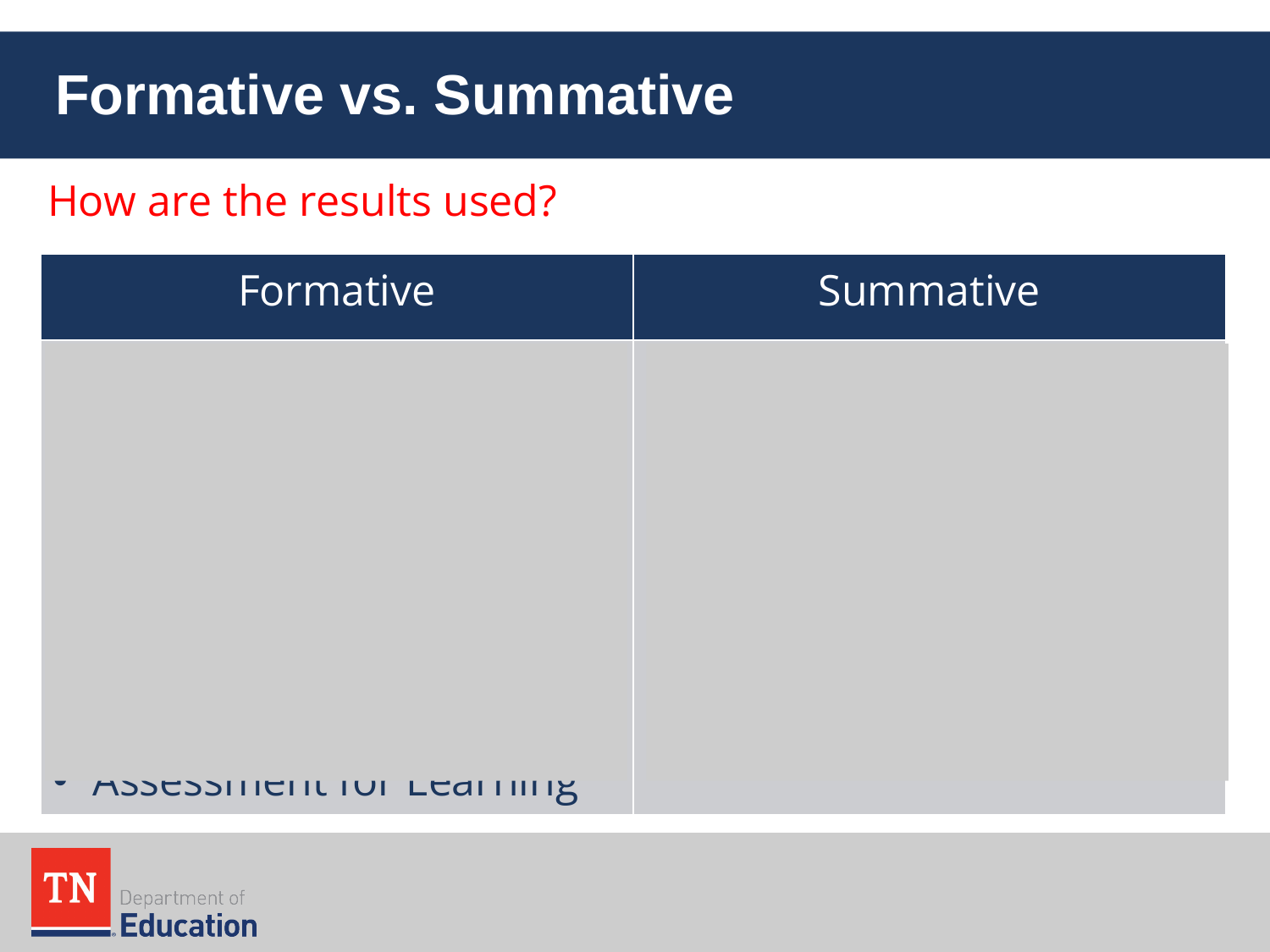

# Formative vs. Summative
How are the results used?
| Formative | Summative |
| --- | --- |
| During the instructional process Teachers use to make decisions Students use to make decisions Ongoing process Assessment for Learning | At the conclusion of an instructional process Used to make a judgement of some sort Used to evaluate program effectiveness (AYP) Assessment of Learning |